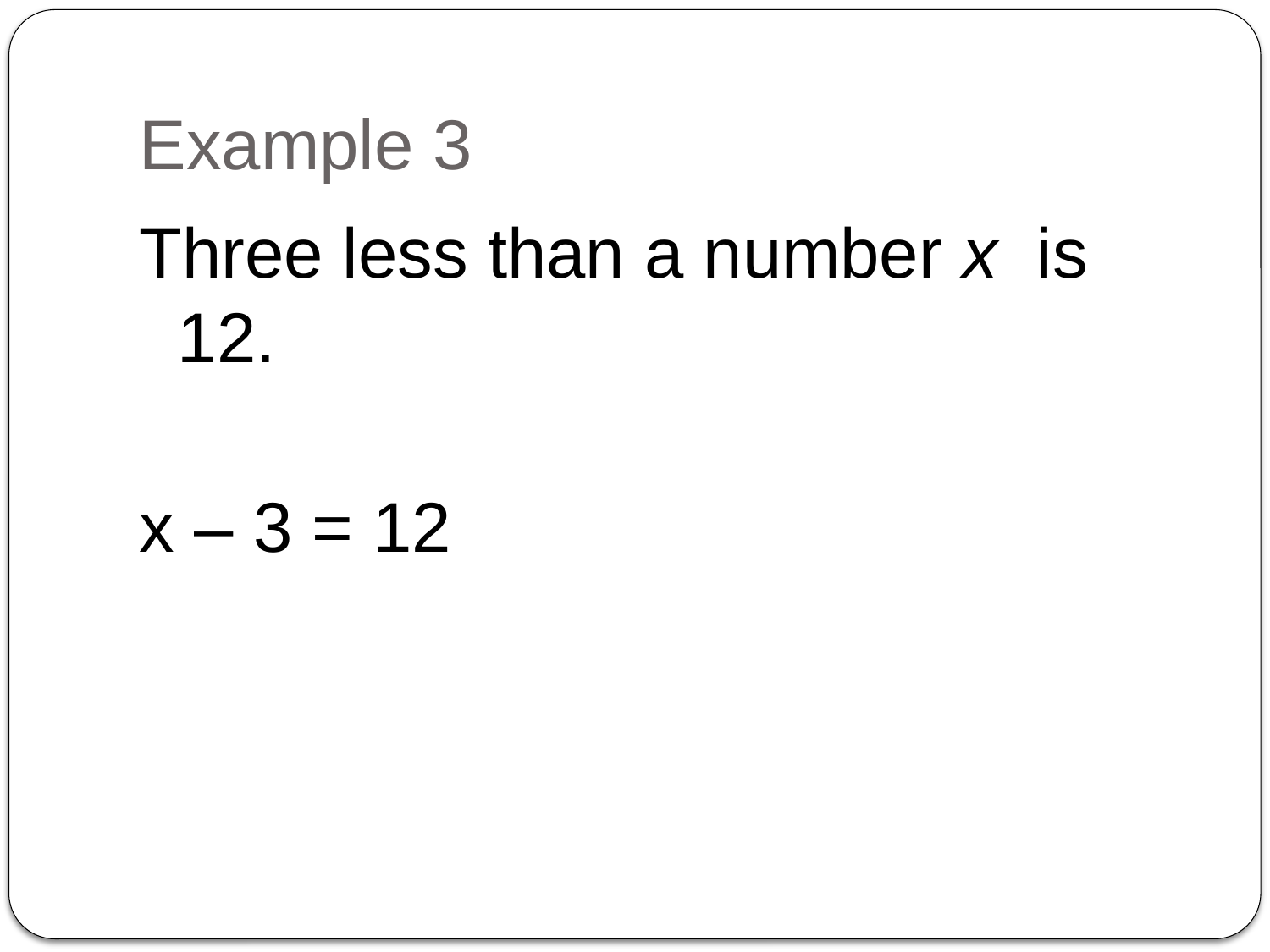

# Example 3
Three less than a number x  is 12.

x – 3 = 12